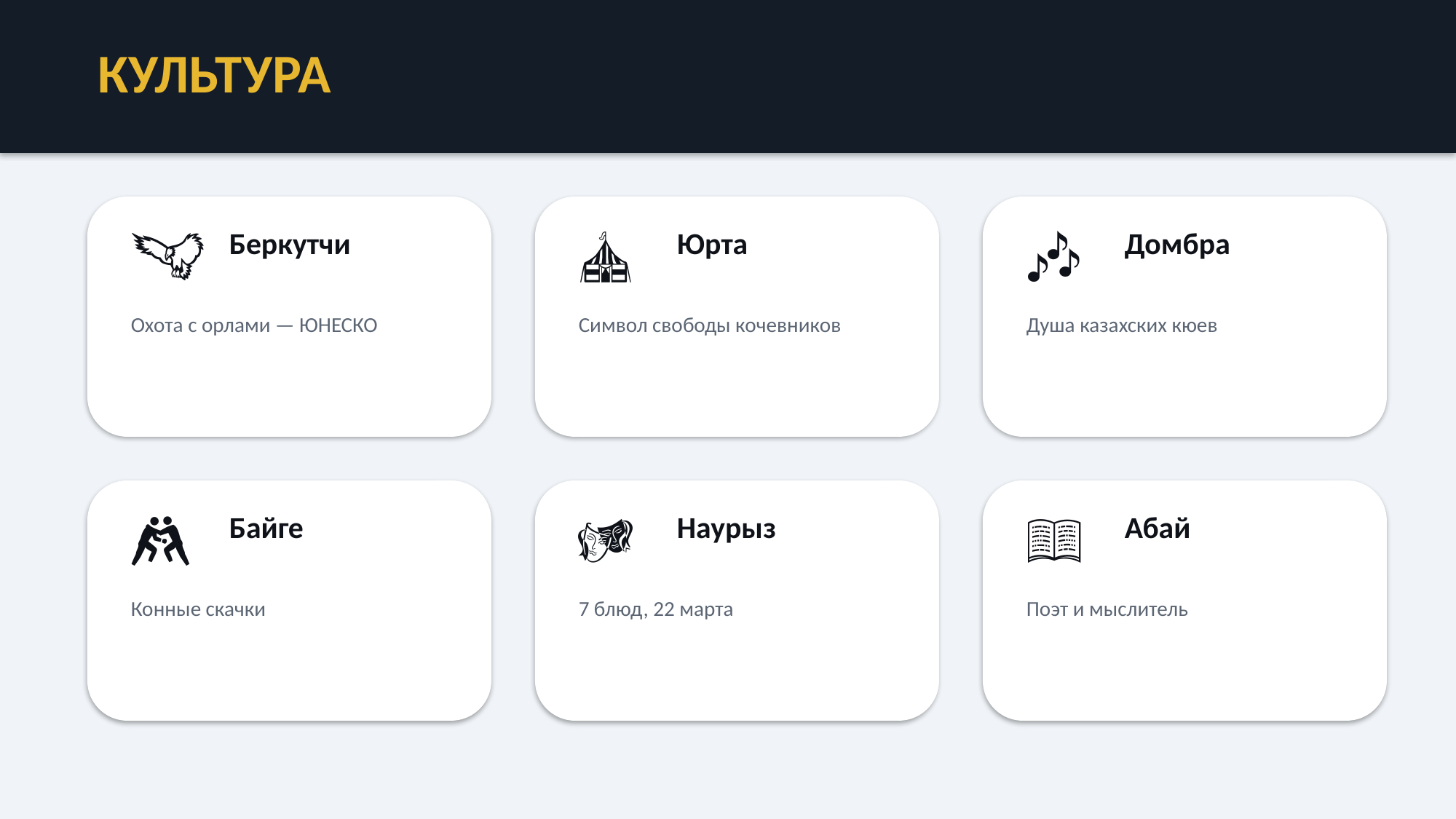

КУЛЬТУРА

🦅
🎪
🎶
Беркутчи
Юрта
Домбра
Охота с орлами — ЮНЕСКО
Символ свободы кочевников
Душа казахских кюев

🤼
🎭
📖
Байге
Наурыз
Абай
Конные скачки
7 блюд, 22 марта
Поэт и мыслитель